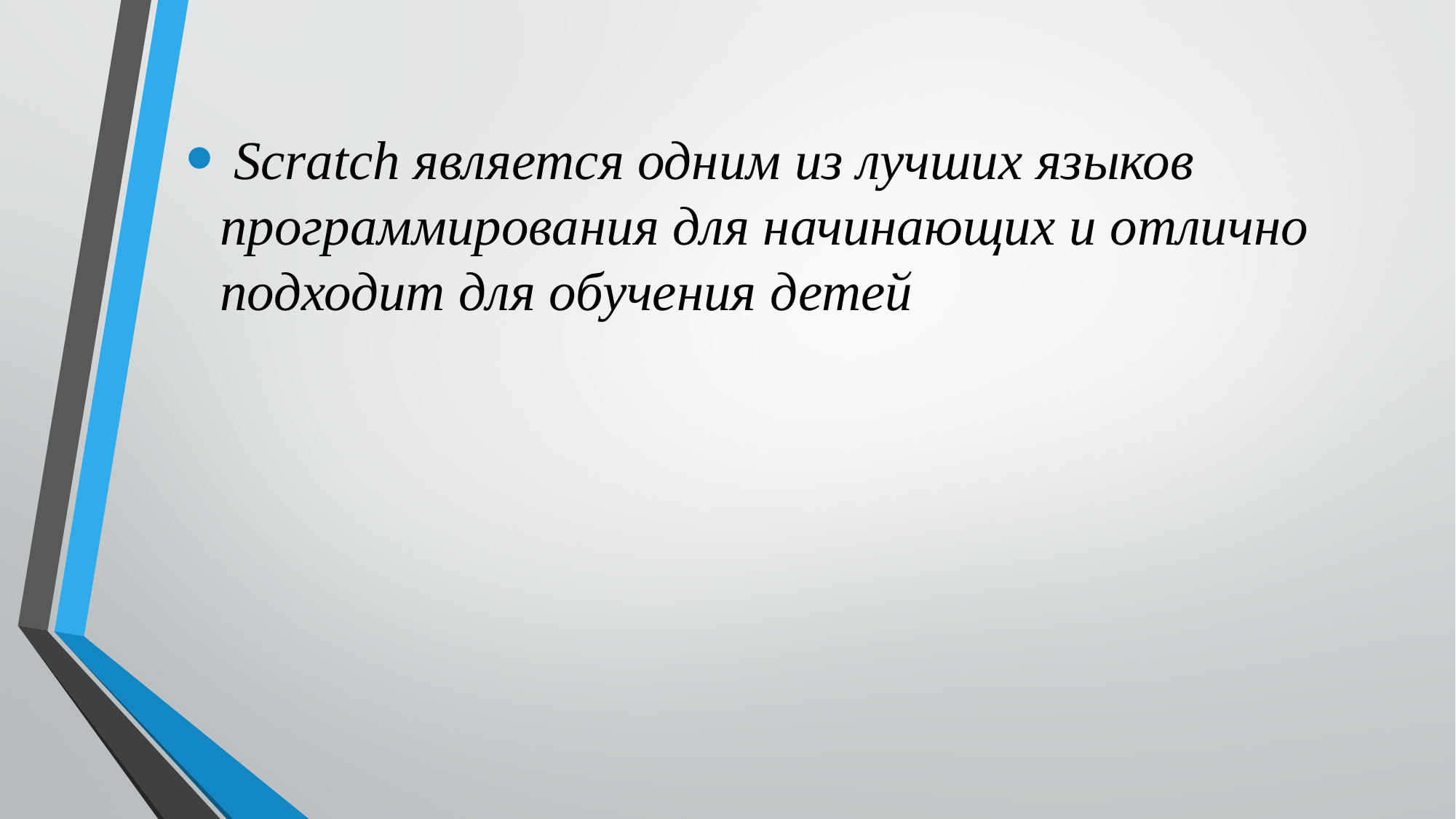

Scrаtch является одним из лучших языков программирования для начинающих и отлично подходит для обучения детей